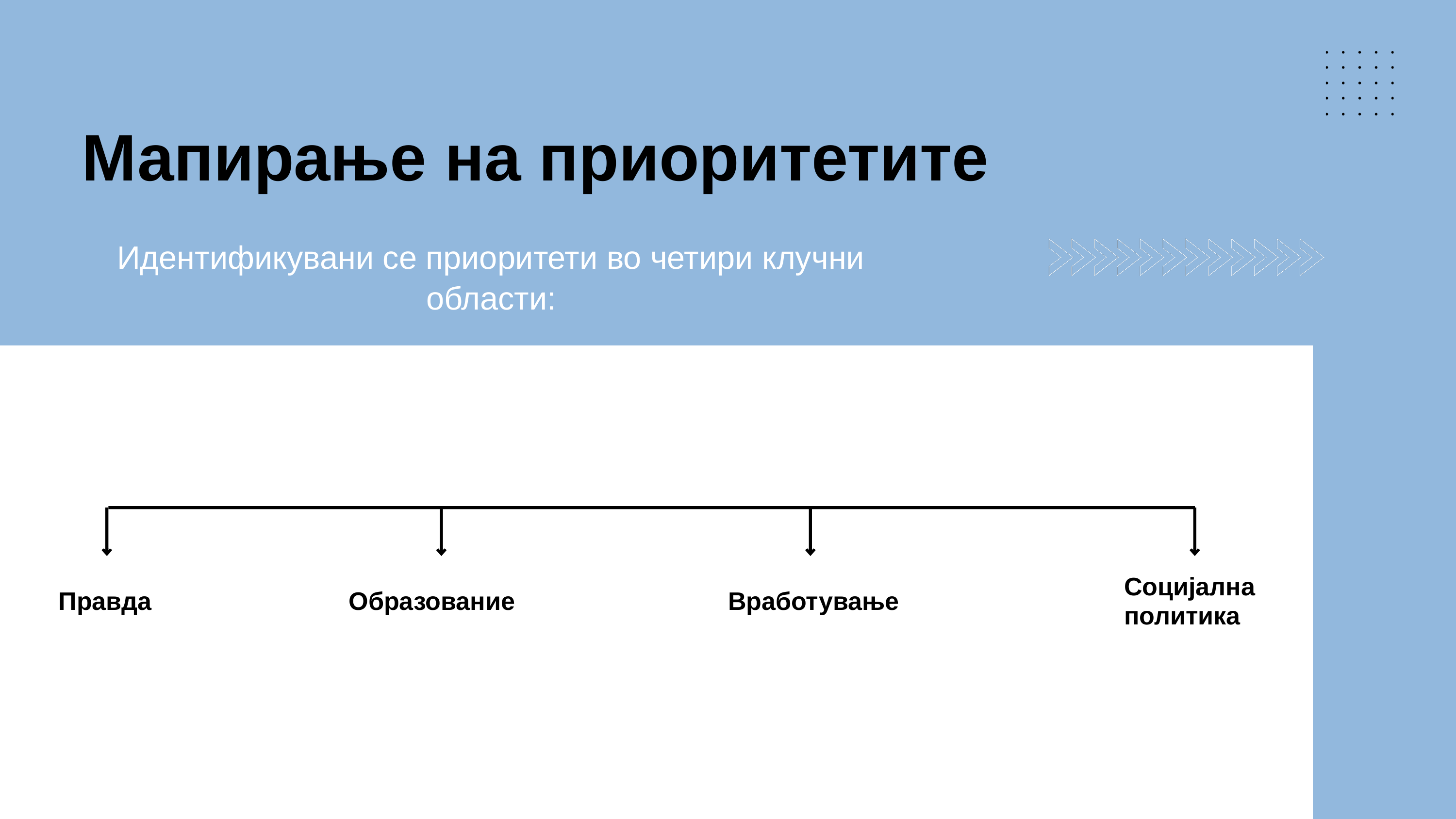

Мапирање на приоритетите
Идентификувани се приоритети во четири клучни области:

Социјална политика
Правда
Образование
Вработување